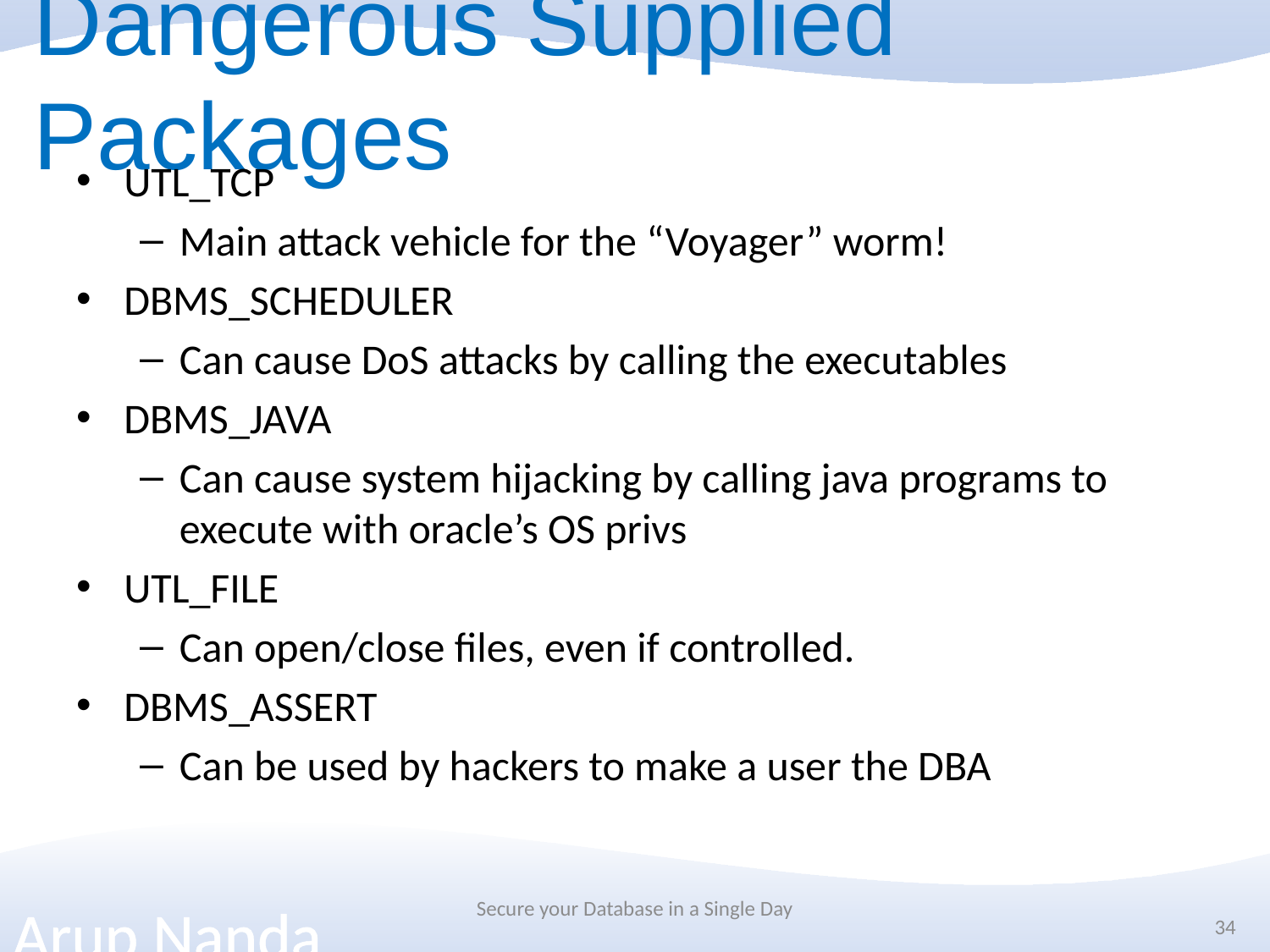

# Dangerous Supplied Packages
UTL_TCP
Main attack vehicle for the “Voyager” worm!
DBMS_SCHEDULER
Can cause DoS attacks by calling the executables
DBMS_JAVA
Can cause system hijacking by calling java programs to execute with oracle’s OS privs
UTL_FILE
Can open/close files, even if controlled.
DBMS_ASSERT
Can be used by hackers to make a user the DBA
Secure your Database in a Single Day
34